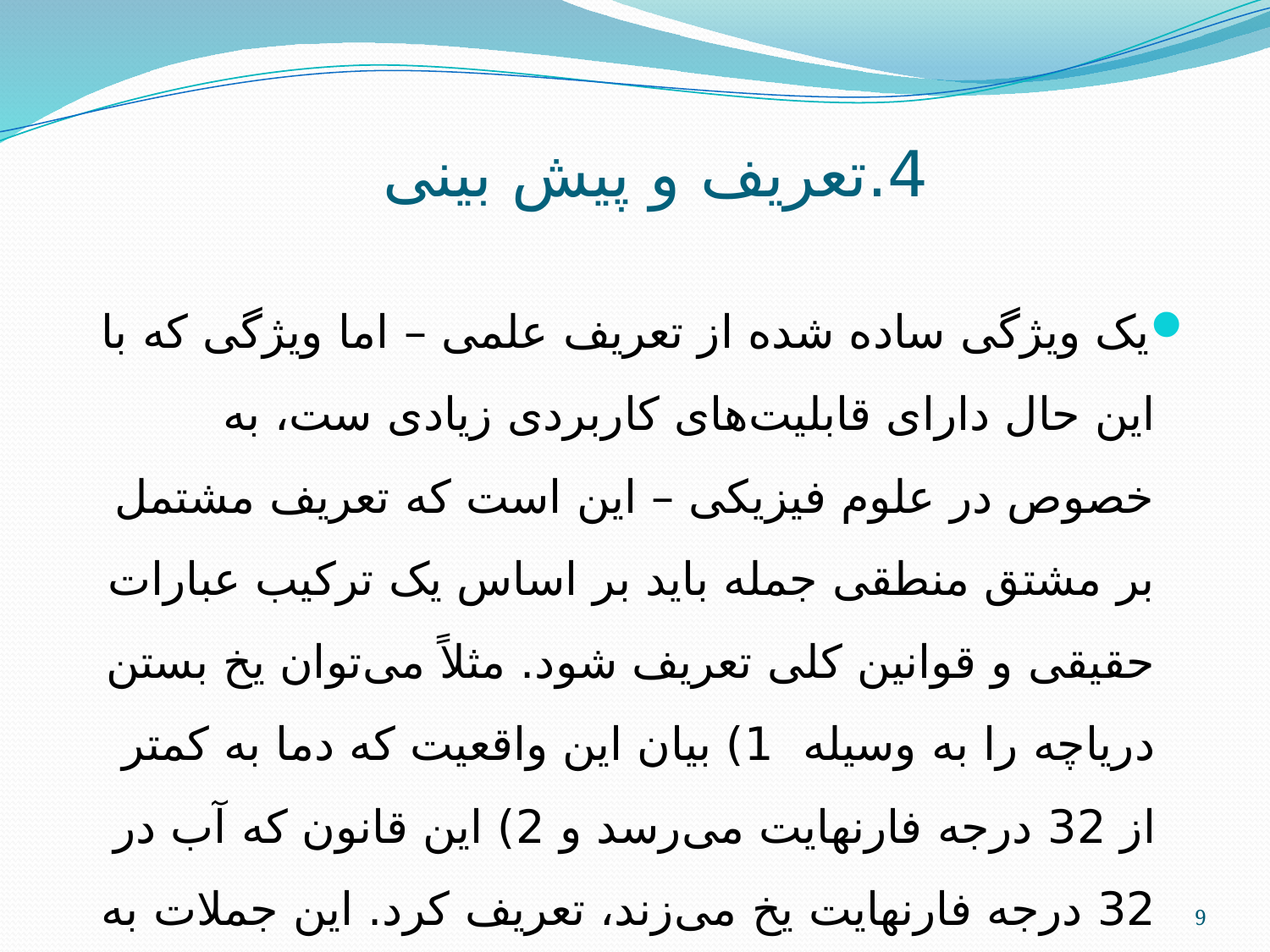

# 4.تعریف و پیش بینی
یک ویژگی ساده شده از تعریف علمی – اما ویژگی که با این حال دارای قابلیت‌های کاربردی زیادی ست، به خصوص در علوم فیزیکی – این است که تعریف مشتمل بر مشتق منطقی جمله باید بر اساس یک ترکیب عبارات حقیقی و قوانین کلی تعریف شود. مثلاً می‌توان یخ بستن دریاچه را به وسیله  1) بیان این واقعیت که دما به کمتر از 32 درجه فارنهایت می‌رسد و 2) این قانون که آب در 32 درجه فارنهایت یخ می‌زند، تعریف کرد. این جملات به همراه هم برای توضیح قیاسی به کار می‌روند
9